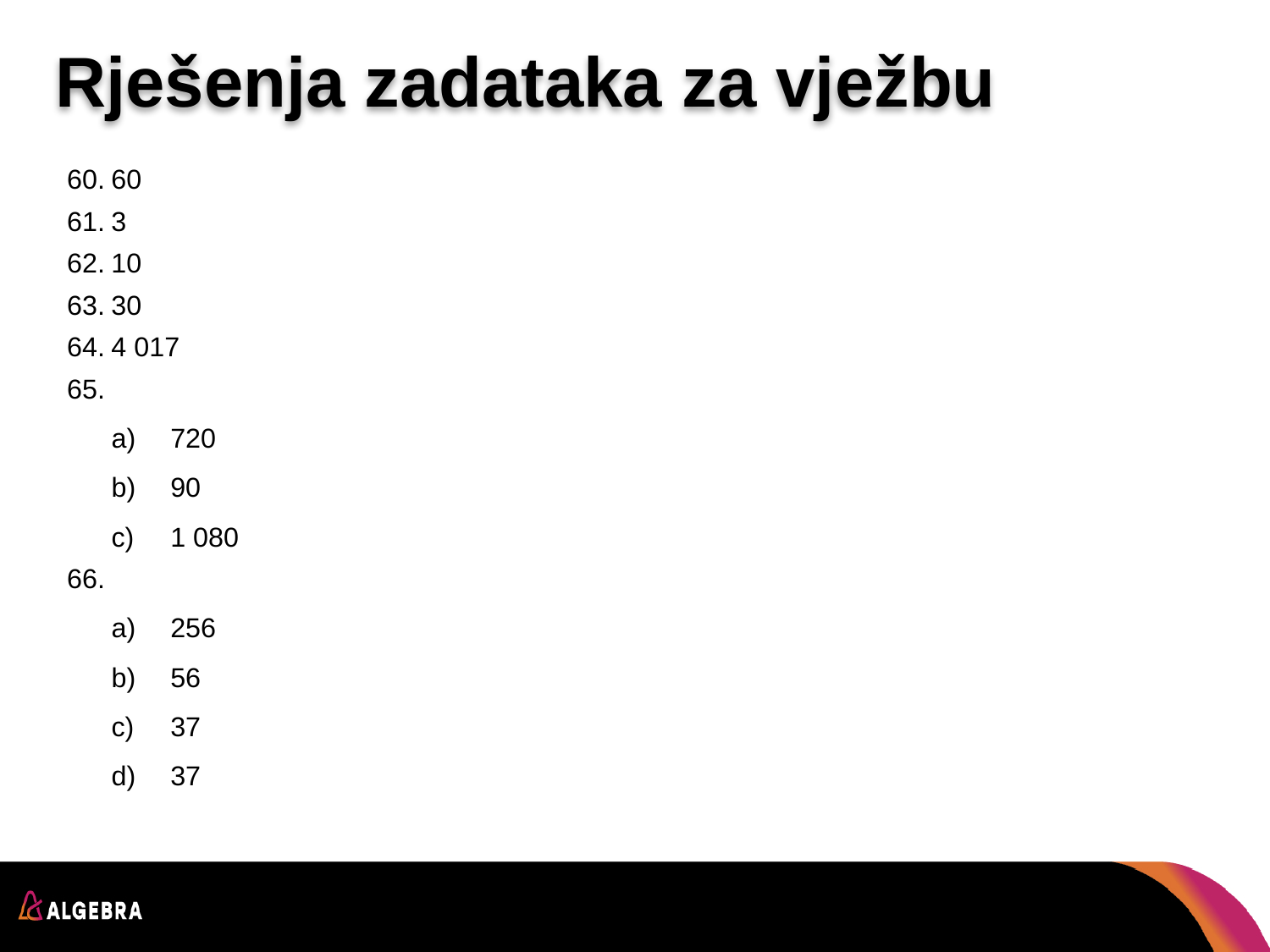

# Rješenja zadataka za vježbu
60
3
10
30
4 017

720
90
1 080

256
56
37
37